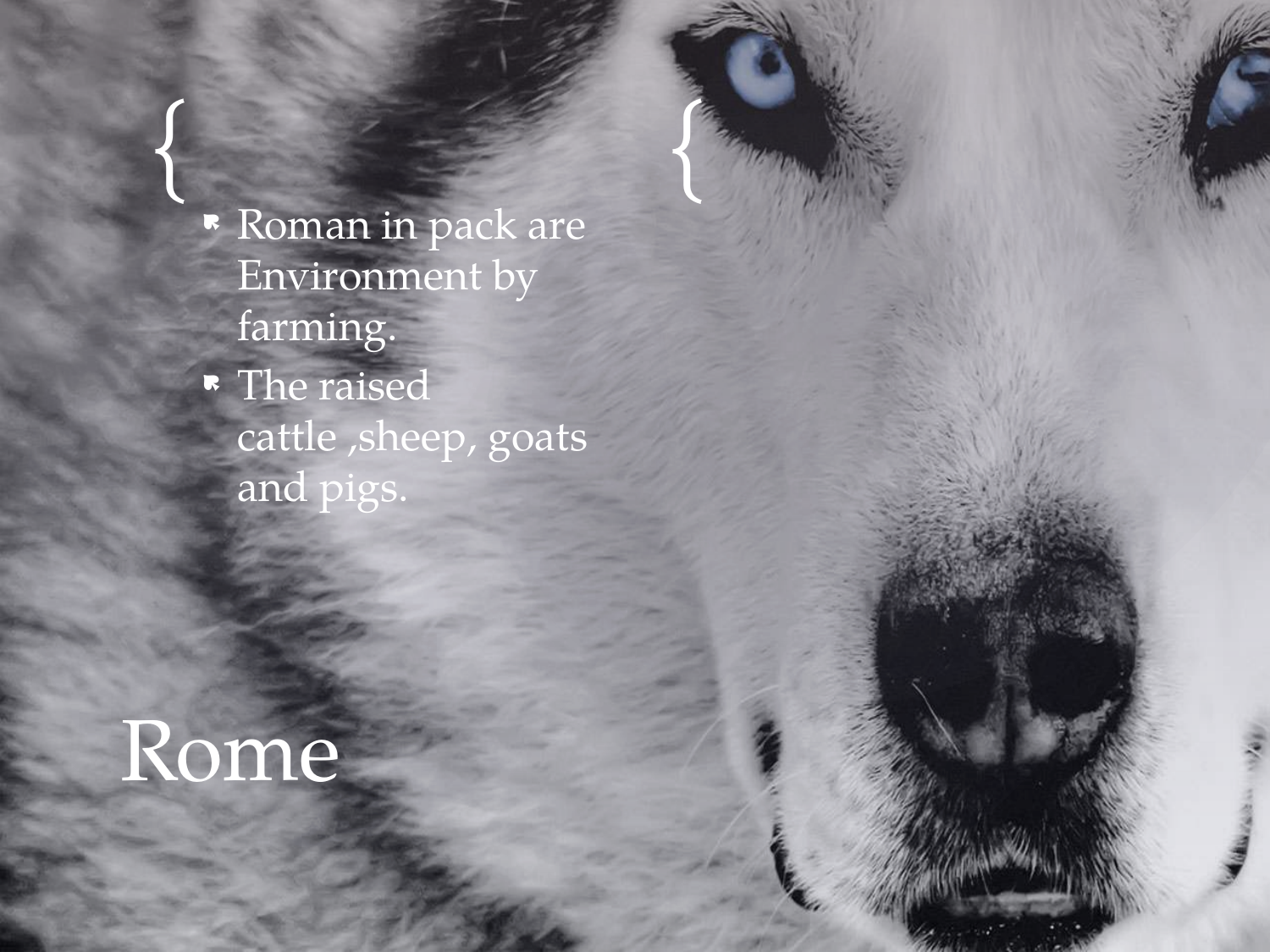

Roman in pack are Environment by farming.
The raised cattle ,sheep, goats and pigs.

# Rome